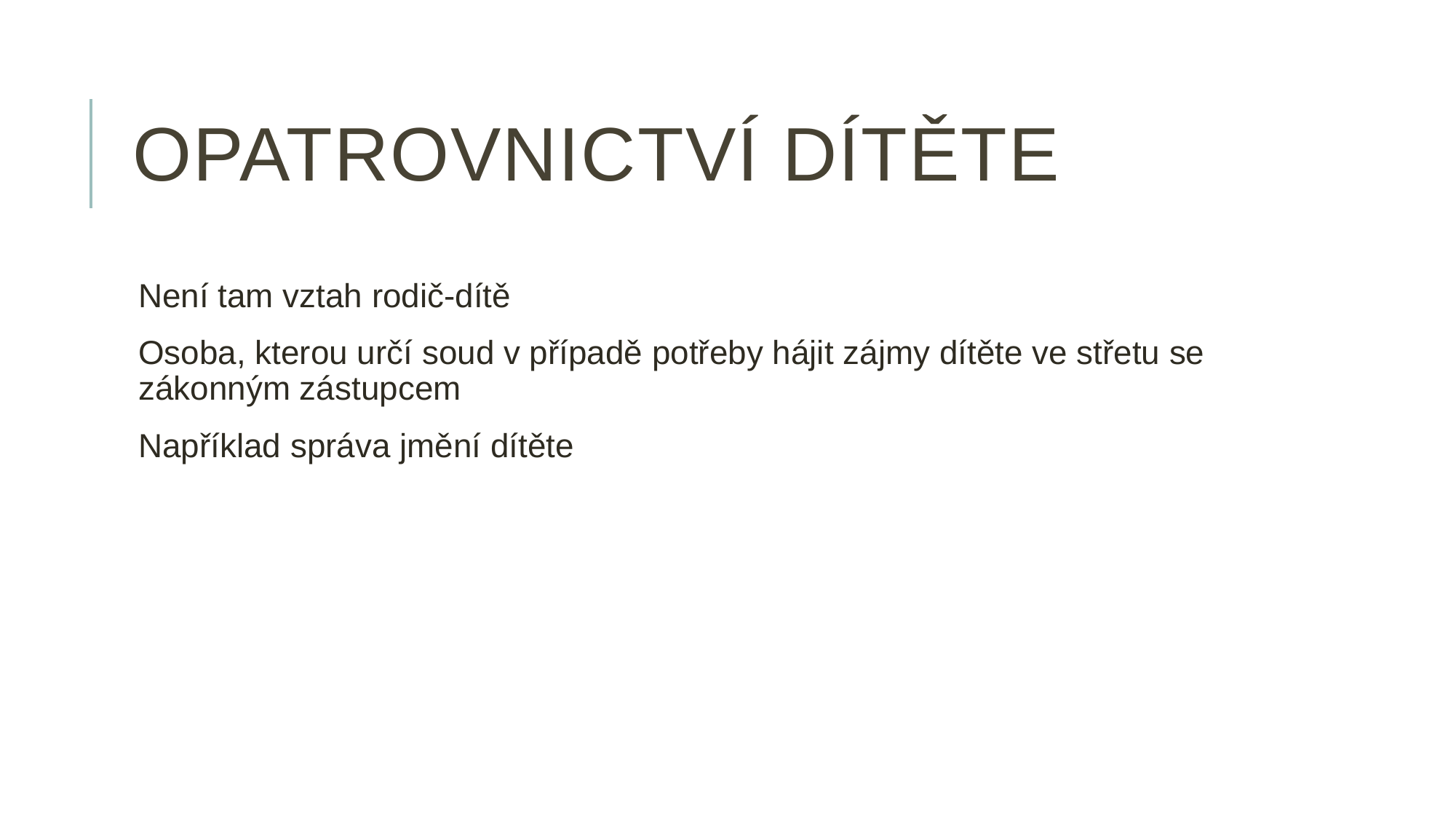

# Opatrovnictví dítěte
Není tam vztah rodič-dítě
Osoba, kterou určí soud v případě potřeby hájit zájmy dítěte ve střetu se zákonným zástupcem
Například správa jmění dítěte